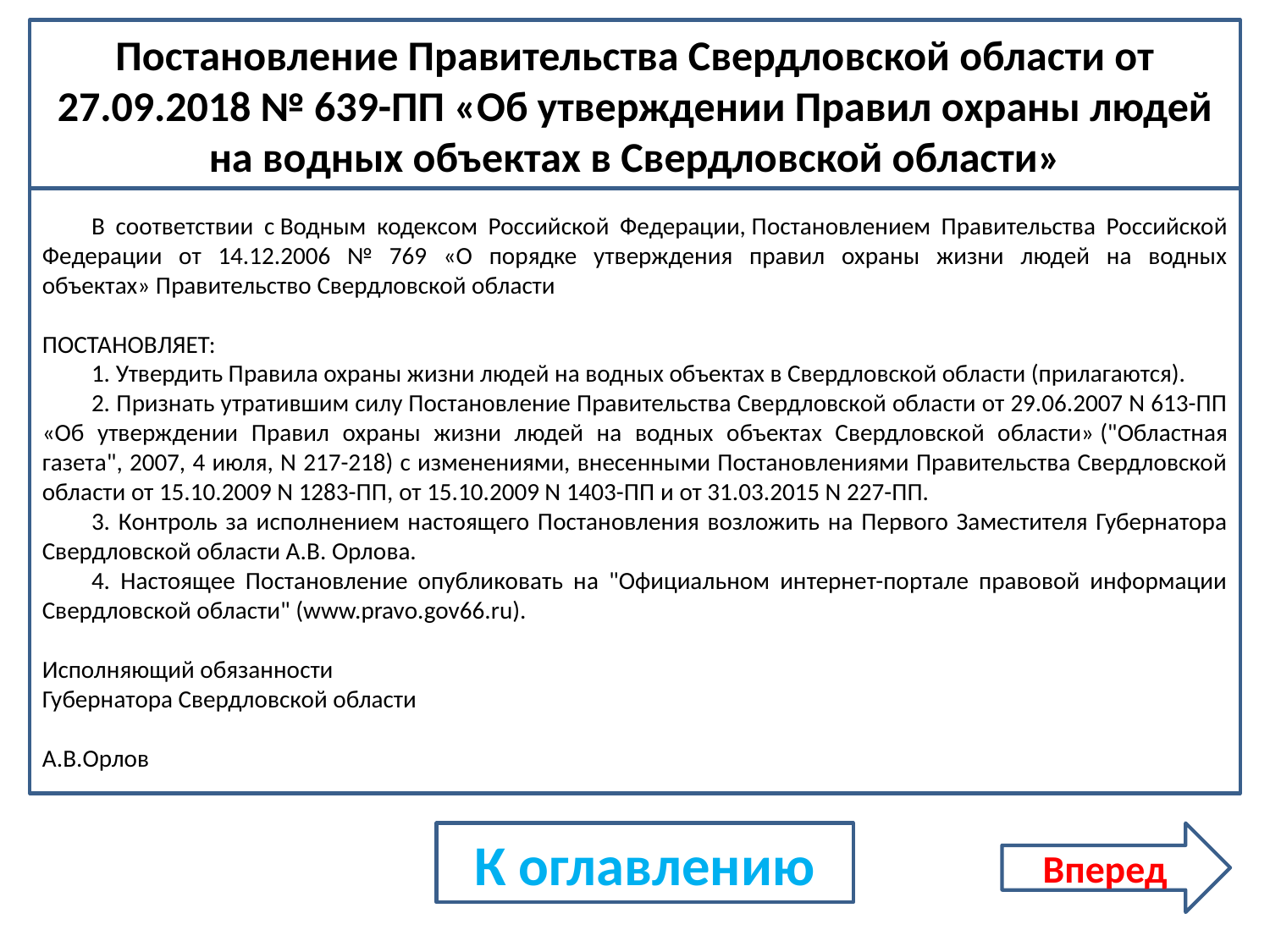

Постановление Правительства Свердловской области от 27.09.2018 № 639-ПП «Об утверждении Правил охраны людей на водных объектах в Свердловской области»
В соответствии с Водным кодексом Российской Федерации, Постановлением Правительства Российской Федерации от 14.12.2006 № 769 «О порядке утверждения правил охраны жизни людей на водных объектах» Правительство Свердловской области
ПОСТАНОВЛЯЕТ:
1. Утвердить Правила охраны жизни людей на водных объектах в Свердловской области (прилагаются).
2. Признать утратившим силу Постановление Правительства Свердловской области от 29.06.2007 N 613-ПП «Об утверждении Правил охраны жизни людей на водных объектах Свердловской области» ("Областная газета", 2007, 4 июля, N 217-218) с изменениями, внесенными Постановлениями Правительства Свердловской области от 15.10.2009 N 1283-ПП, от 15.10.2009 N 1403-ПП и от 31.03.2015 N 227-ПП.
3. Контроль за исполнением настоящего Постановления возложить на Первого Заместителя Губернатора Свердловской области А.В. Орлова.
4. Настоящее Постановление опубликовать на "Официальном интернет-портале правовой информации Свердловской области" (www.pravo.gov66.ru).
Исполняющий обязанности
Губернатора Свердловской области
                                                                                                                                                                                                 А.В.Орлов
К оглавлению
Вперед